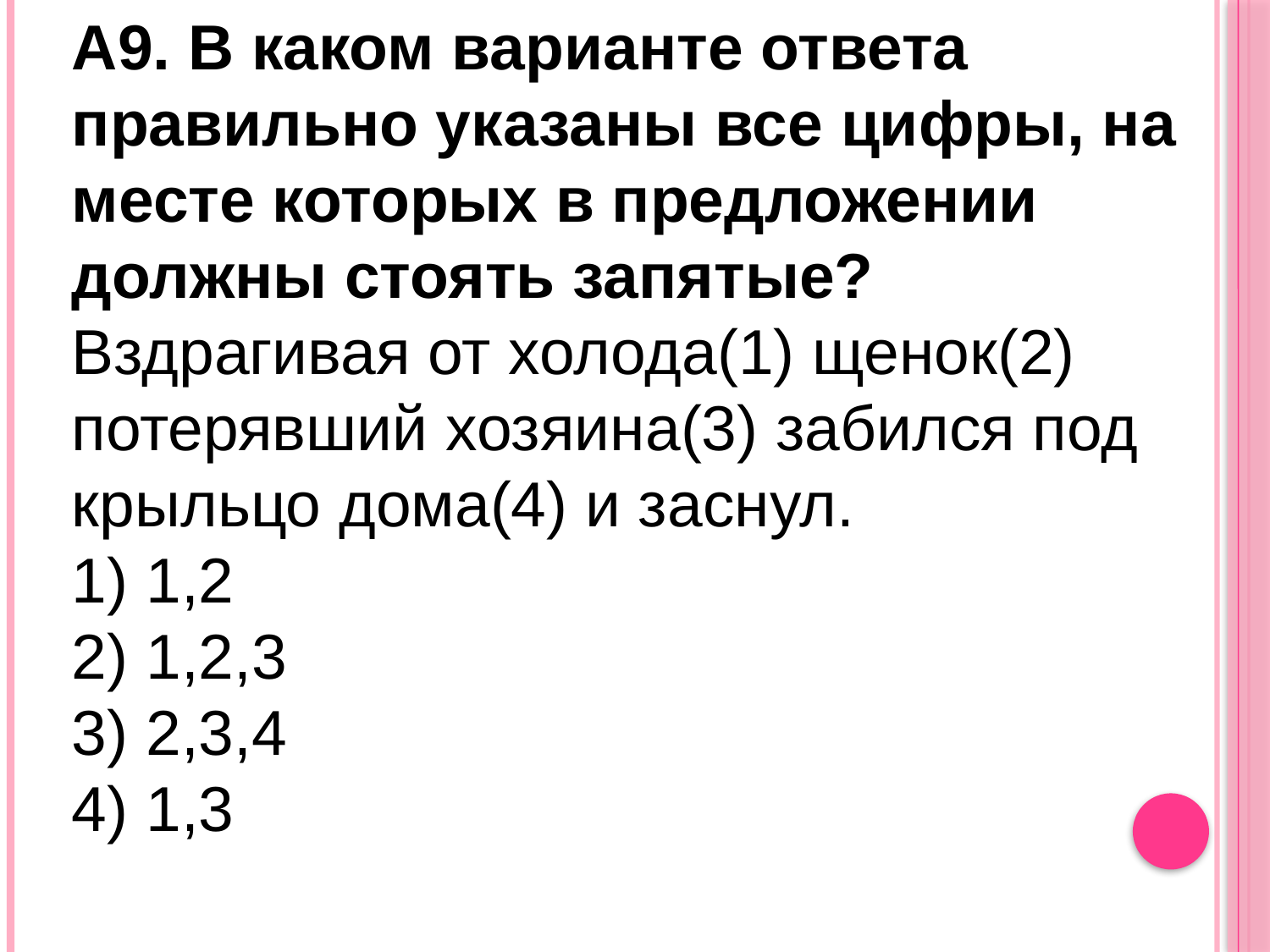

А9. В каком варианте ответа правильно указаны все цифры, на месте которых в предложении должны стоять запятые?
Вздрагивая от холода(1) щенок(2) потерявший хозяина(3) забился под крыльцо дома(4) и заснул.
1) 1,2
2) 1,2,3
3) 2,3,4
4) 1,3